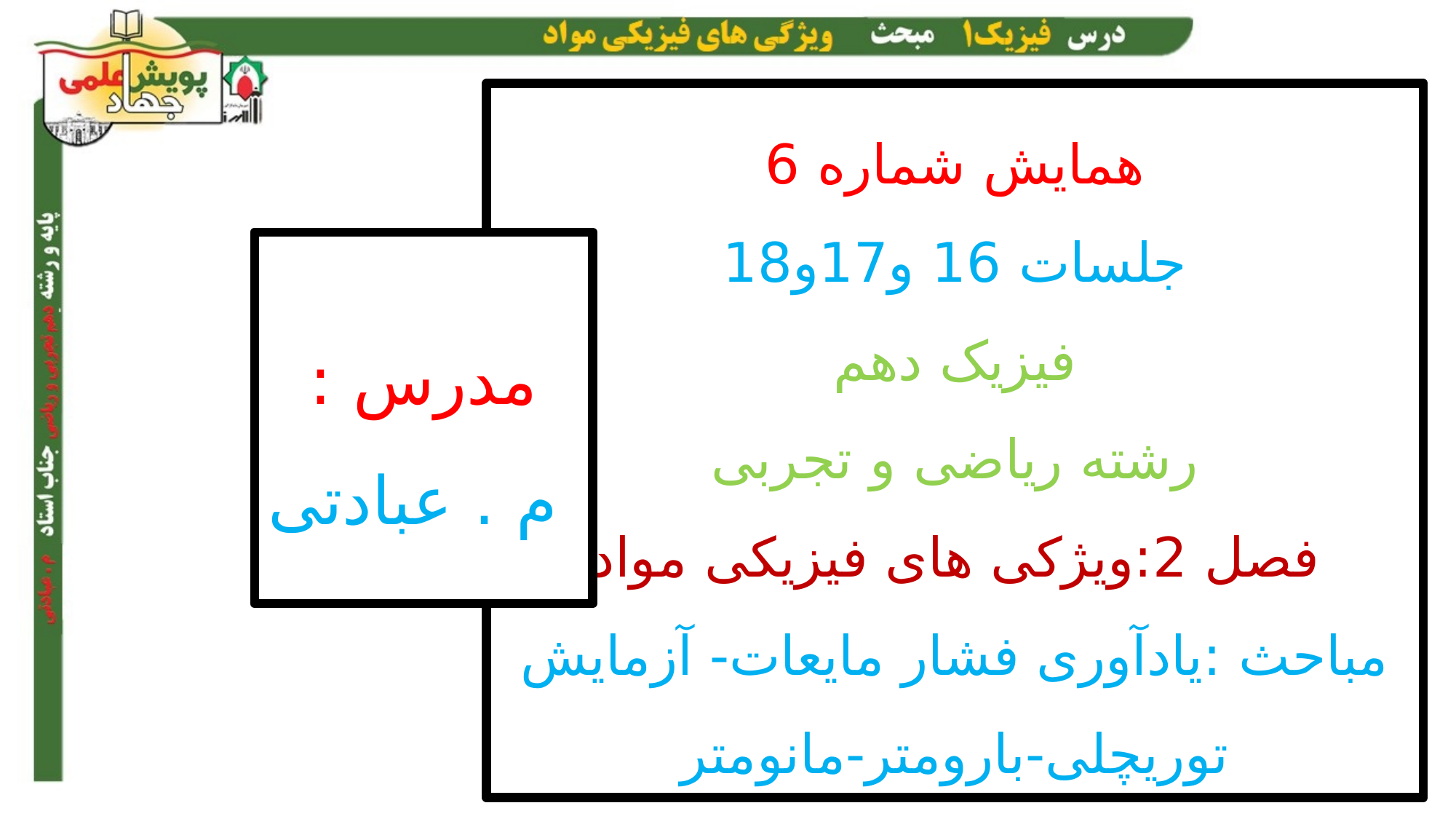

همایش شماره 6
جلسات 16 و17و18
فیزیک دهم
رشته ریاضی و تجربی
فصل 2:ویژکی های فیزیکی مواد
مباحث :یادآوری فشار مایعات- آزمایش توریچلی-بارومتر-مانومتر
مدرس :
 م . عبادتی